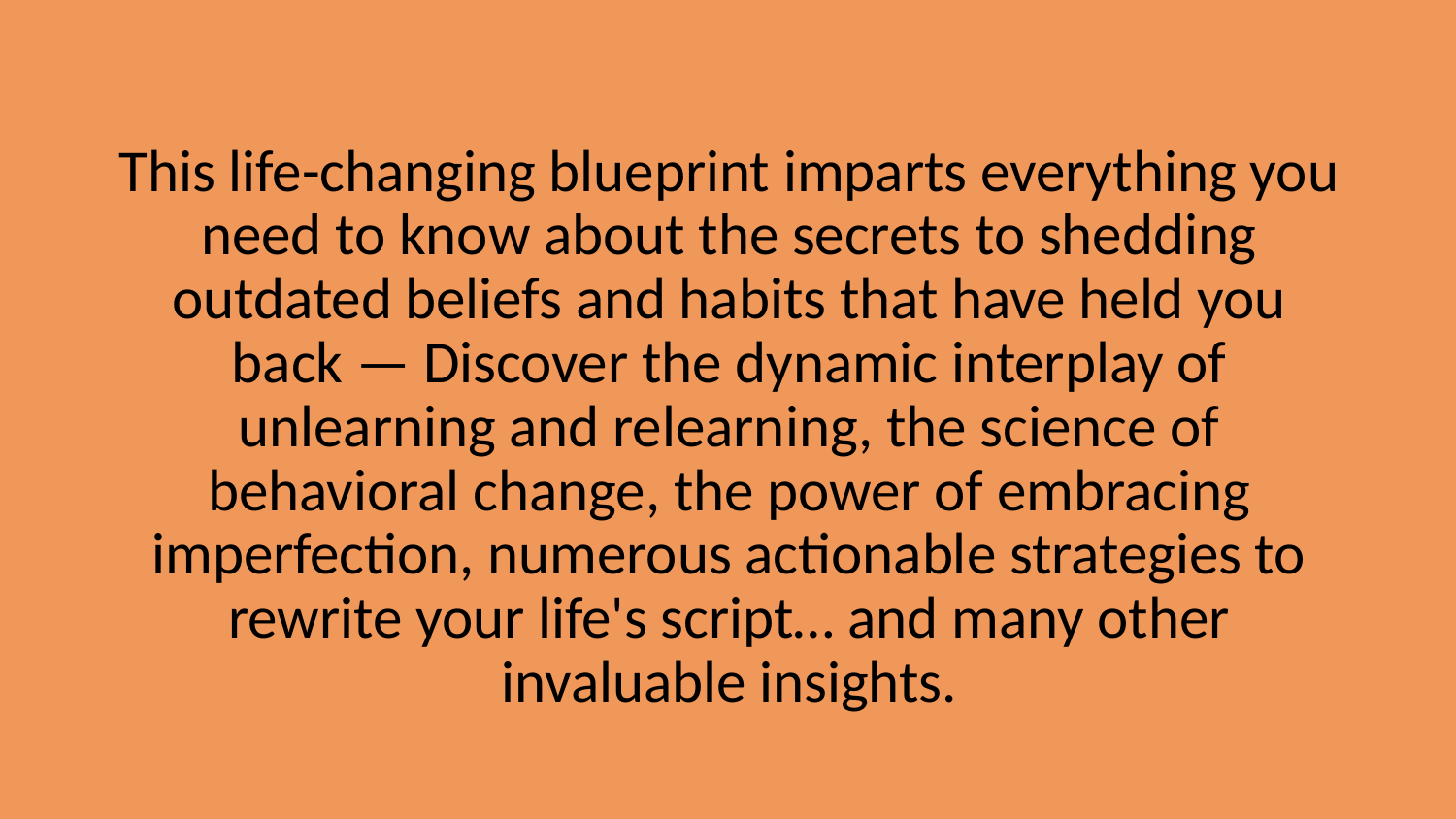

This life-changing blueprint imparts everything you need to know about the secrets to shedding outdated beliefs and habits that have held you back — Discover the dynamic interplay of unlearning and relearning, the science of behavioral change, the power of embracing imperfection, numerous actionable strategies to rewrite your life's script… and many other invaluable insights.